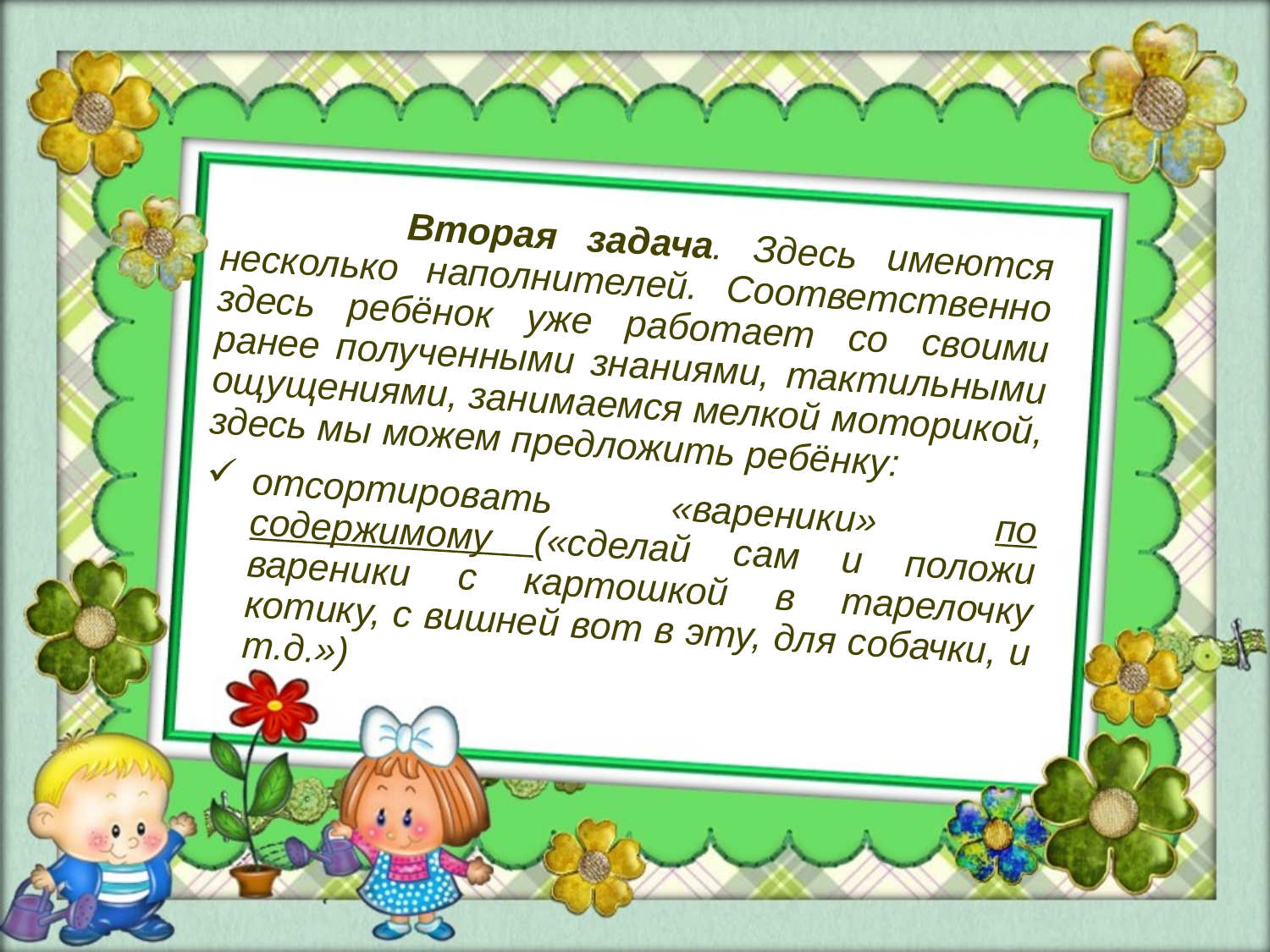

Вторая задача. Здесь имеются несколько наполнителей. Соответственно здесь ребёнок уже работает со своими ранее полученными знаниями, тактильными ощущениями, занимаемся мелкой моторикой, здесь мы можем предложить ребёнку:
отсортировать «вареники» по содержимому («сделай сам и положи вареники с картошкой в тарелочку котику, с вишней вот в эту, для собачки, и т.д.»)